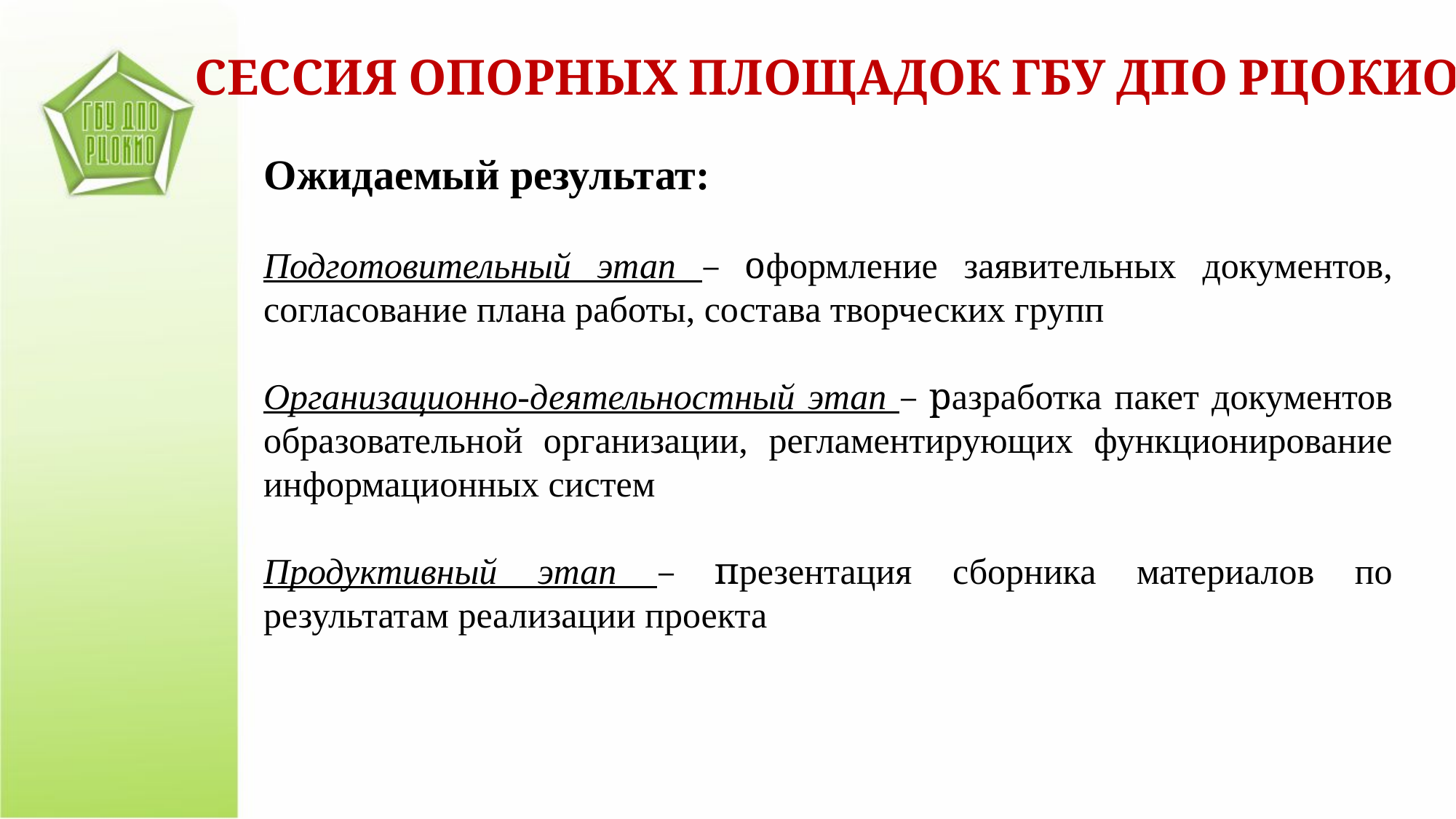

СЕССИЯ ОПОРНЫХ ПЛОЩАДОК ГБУ ДПО РЦОКИО
Ожидаемый результат:

Подготовительный этап – оформление заявительных документов, согласование плана работы, состава творческих групп

Организационно-деятельностный этап – разработка пакет документов образовательной организации, регламентирующих функционирование информационных систем

Продуктивный этап – презентация сборника материалов по результатам реализации проекта